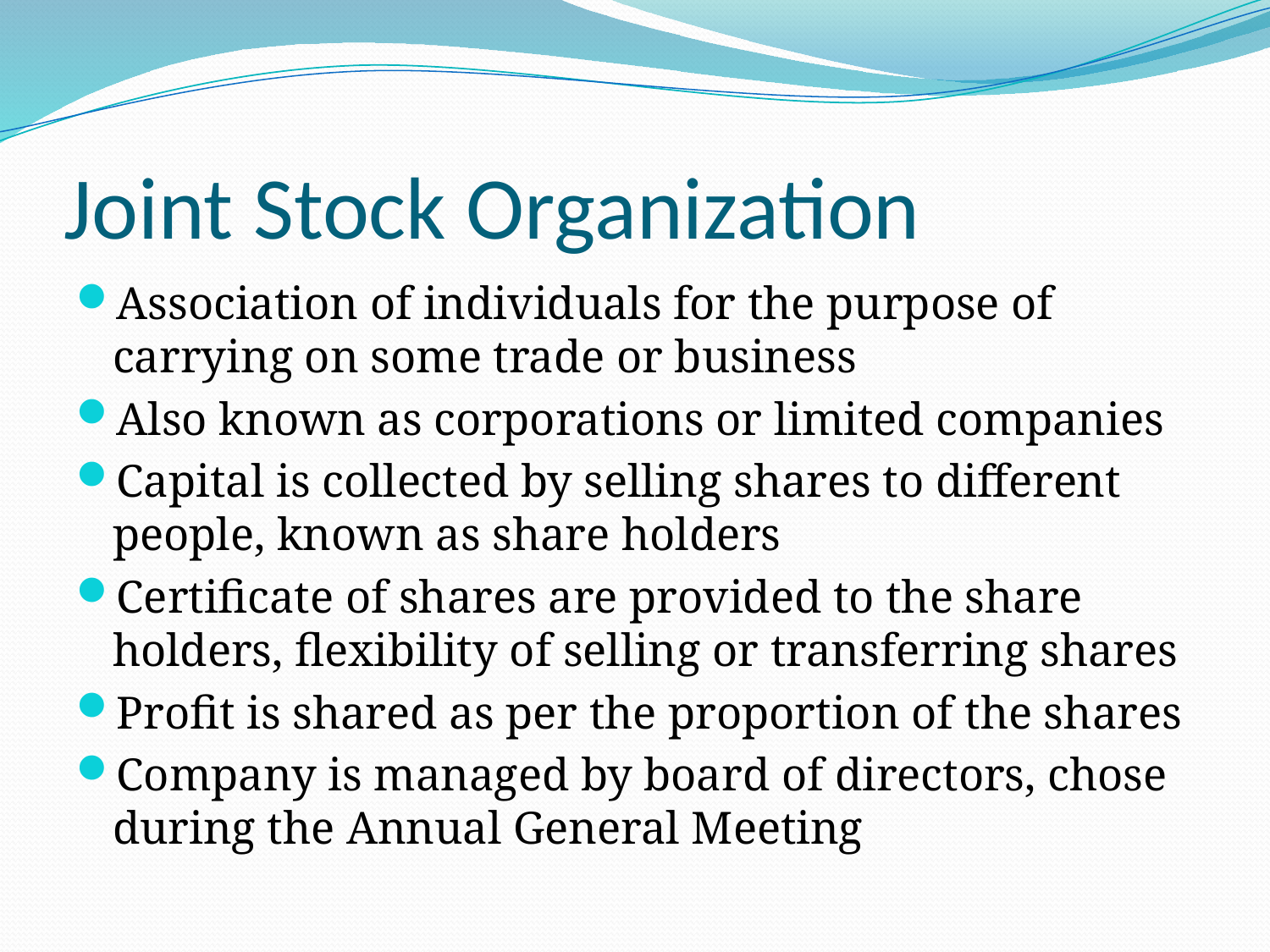

# Joint Stock Organization
Association of individuals for the purpose of carrying on some trade or business
Also known as corporations or limited companies
Capital is collected by selling shares to different people, known as share holders
Certificate of shares are provided to the share holders, flexibility of selling or transferring shares
Profit is shared as per the proportion of the shares
Company is managed by board of directors, chose during the Annual General Meeting